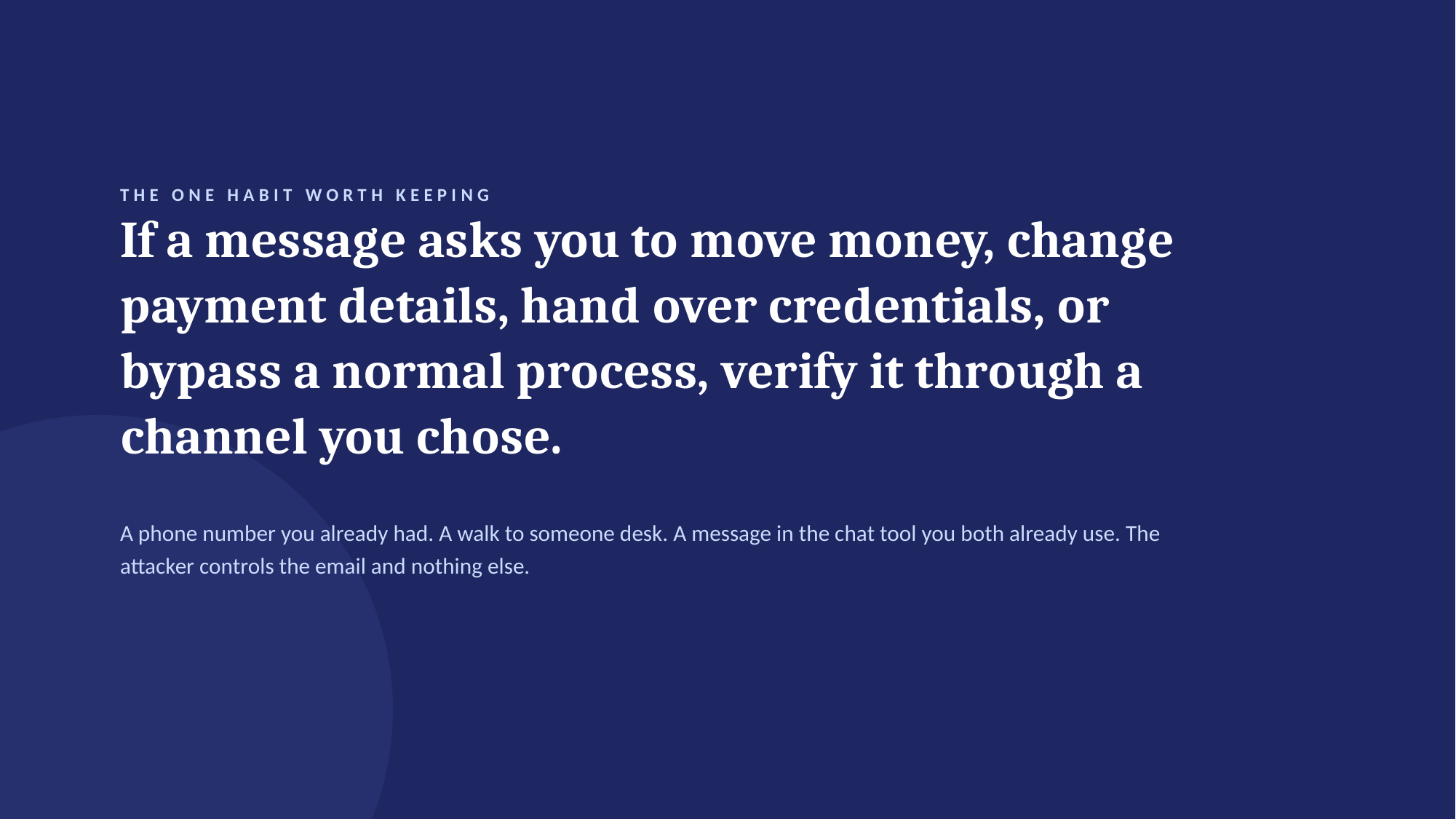

THE ONE HABIT WORTH KEEPING
If a message asks you to move money, change payment details, hand over credentials, or bypass a normal process, verify it through a channel you chose.

A phone number you already had. A walk to someone desk. A message in the chat tool you both already use. The attacker controls the email and nothing else.